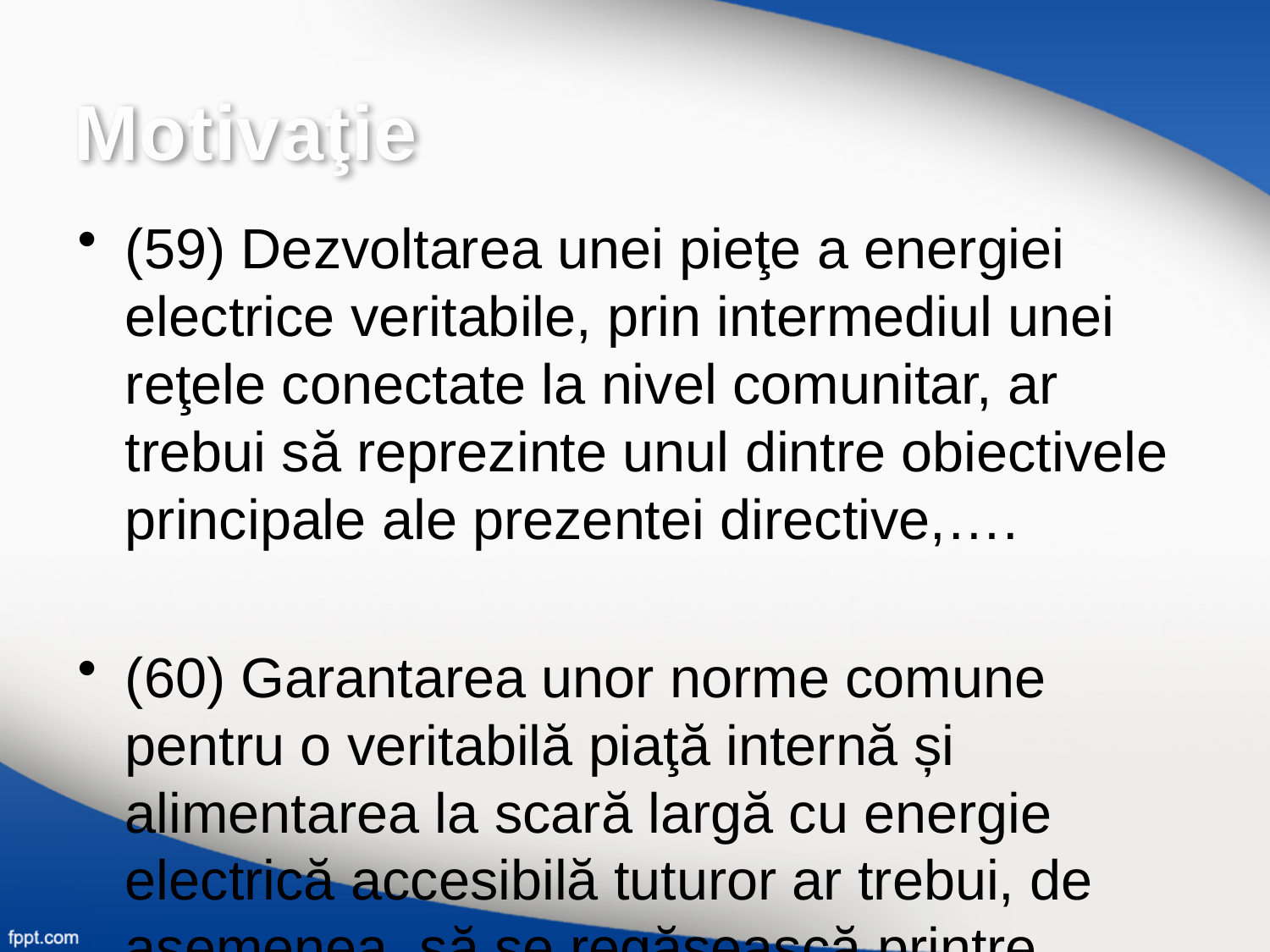

Motivaţie
(59) Dezvoltarea unei pieţe a energiei electrice veritabile, prin intermediul unei reţele conectate la nivel comunitar, ar trebui să reprezinte unul dintre obiectivele principale ale prezentei directive,….

(60) Garantarea unor norme comune pentru o veritabilă piaţă internă și alimentarea la scară largă cu energie electrică accesibilă tuturor ar trebui, de asemenea, să se regăsească printre obiectivele principale ale prezentei directive.